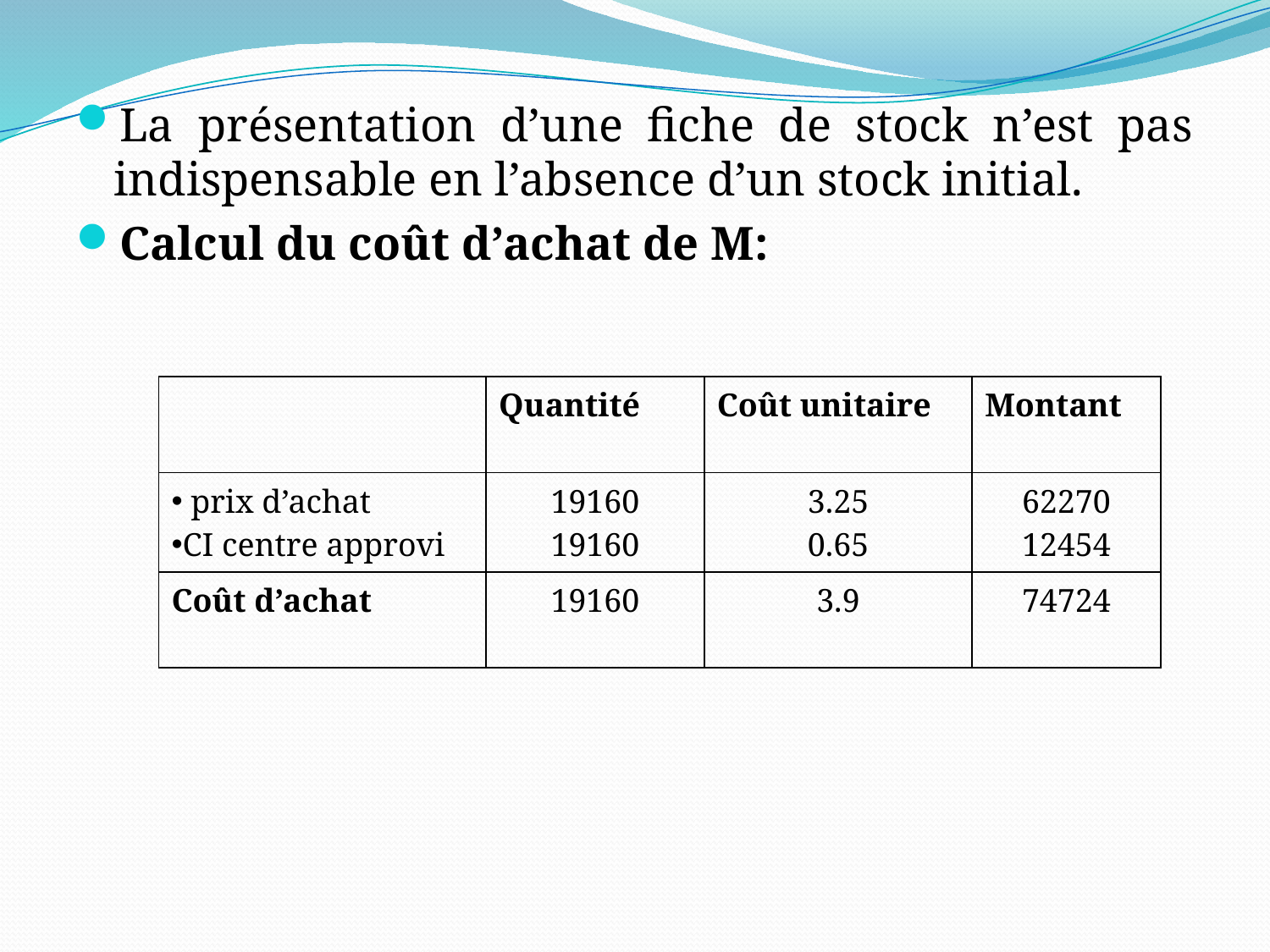

La présentation d’une fiche de stock n’est pas indispensable en l’absence d’un stock initial.
Calcul du coût d’achat de M:

|  | Quantité | Coût unitaire | Montant |
| --- | --- | --- | --- |
| prix d’achat CI centre approvi | 19160 19160 | 3.25 0.65 | 62270 12454 |
| Coût d’achat | 19160 | 3.9 | 74724 |